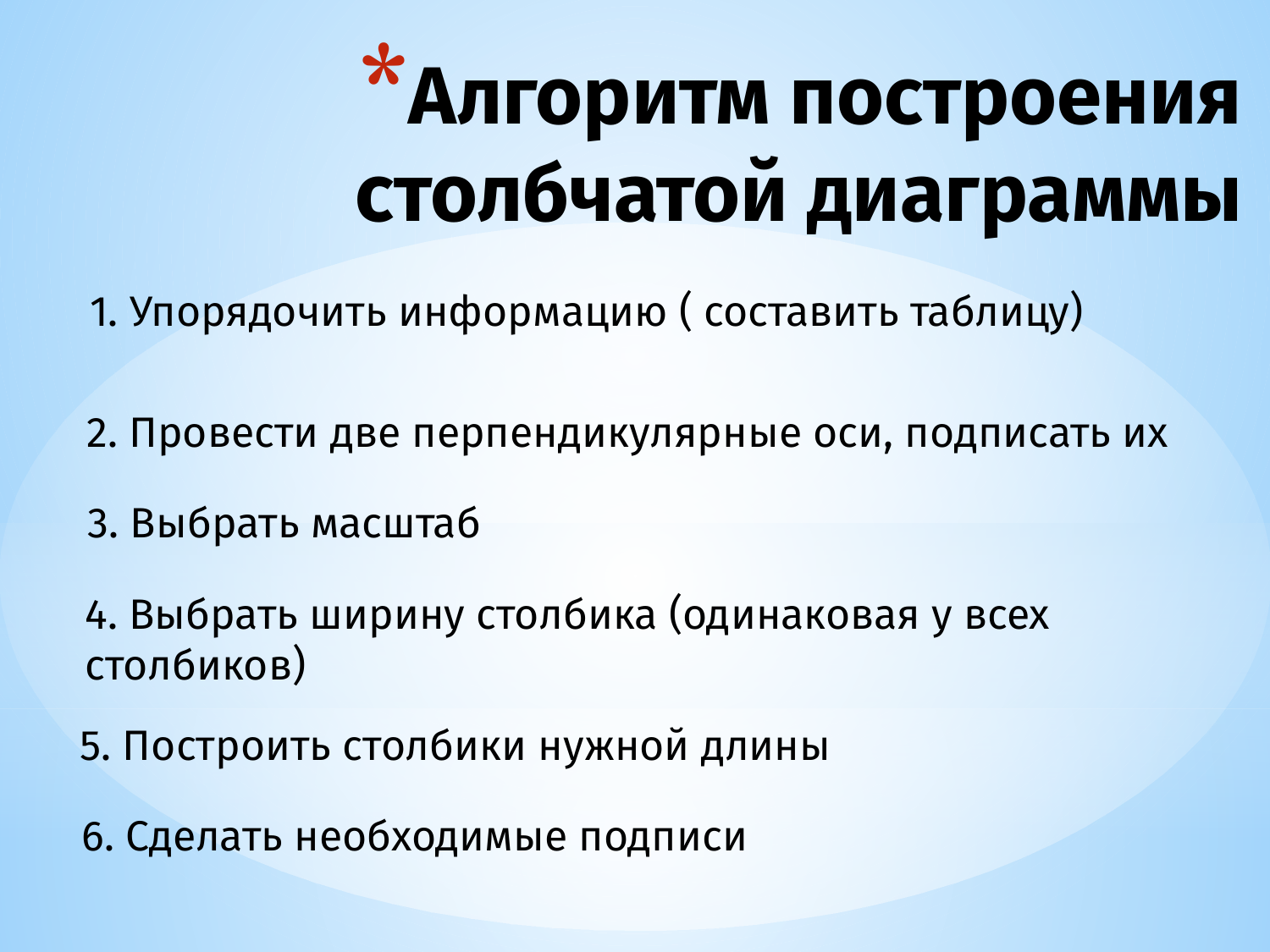

# Алгоритм построения столбчатой диаграммы
1. Упорядочить информацию ( составить таблицу)

2. Провести две перпендикулярные оси, подписать их
3. Выбрать масштаб
4. Выбрать ширину столбика (одинаковая у всех столбиков)
5. Построить столбики нужной длины
6. Сделать необходимые подписи